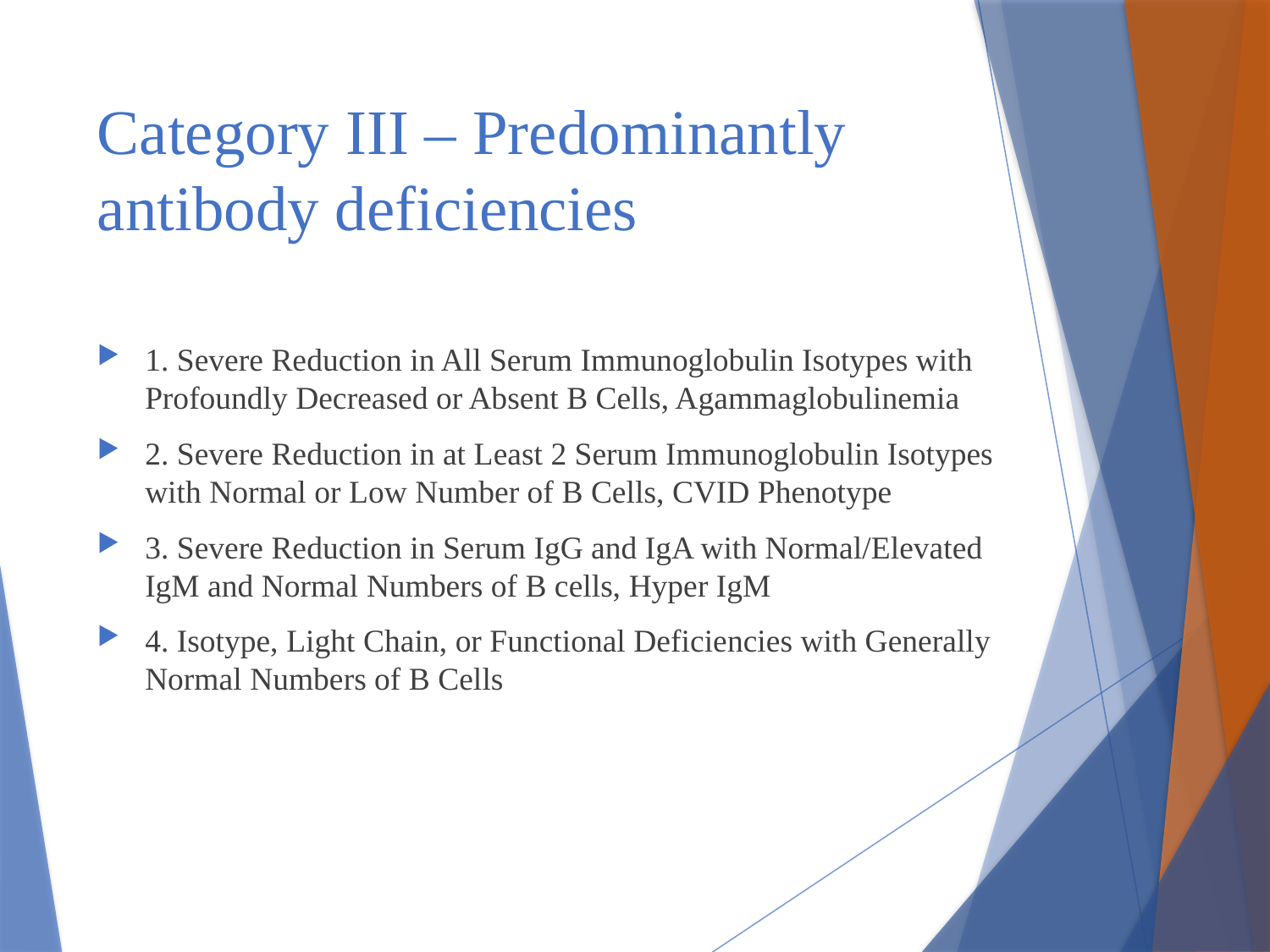

# Category III – Predominantly antibody deficiencies
1. Severe Reduction in All Serum Immunoglobulin Isotypes with Profoundly Decreased or Absent B Cells, Agammaglobulinemia
2. Severe Reduction in at Least 2 Serum Immunoglobulin Isotypes with Normal or Low Number of B Cells, CVID Phenotype
3. Severe Reduction in Serum IgG and IgA with Normal/Elevated IgM and Normal Numbers of B cells, Hyper IgM
4. Isotype, Light Chain, or Functional Deficiencies with Generally Normal Numbers of B Cells